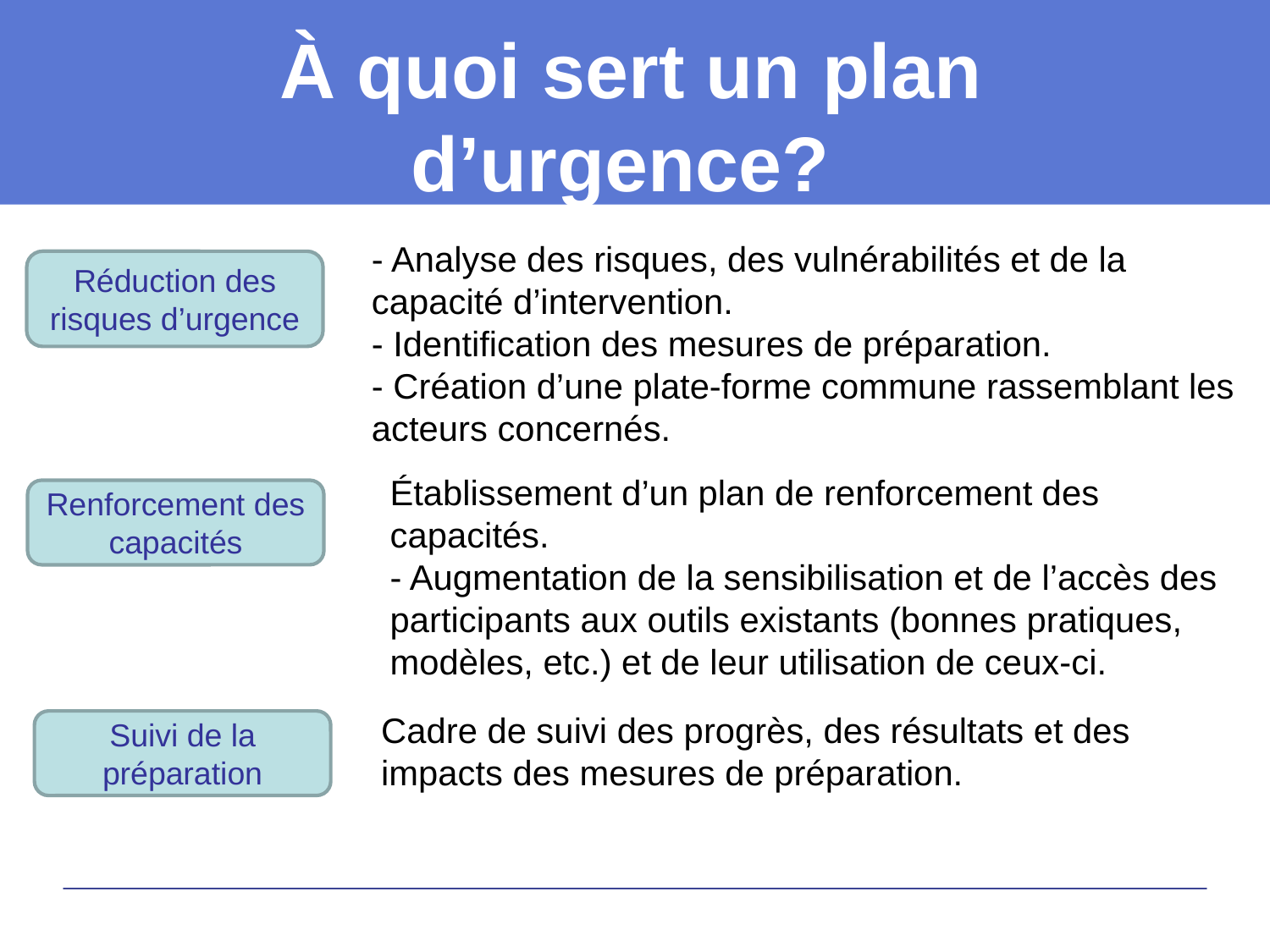

# À quoi sert un plan d’urgence?
- Analyse des risques, des vulnérabilités et de la capacité d’intervention.
- Identification des mesures de préparation.
- Création d’une plate-forme commune rassemblant les acteurs concernés.

Réduction des risques d’urgence
Établissement d’un plan de renforcement des capacités.
- Augmentation de la sensibilisation et de l’accès des participants aux outils existants (bonnes pratiques, modèles, etc.) et de leur utilisation de ceux-ci.

Renforcement des capacités

Cadre de suivi des progrès, des résultats et des impacts des mesures de préparation.

Suivi de la préparation